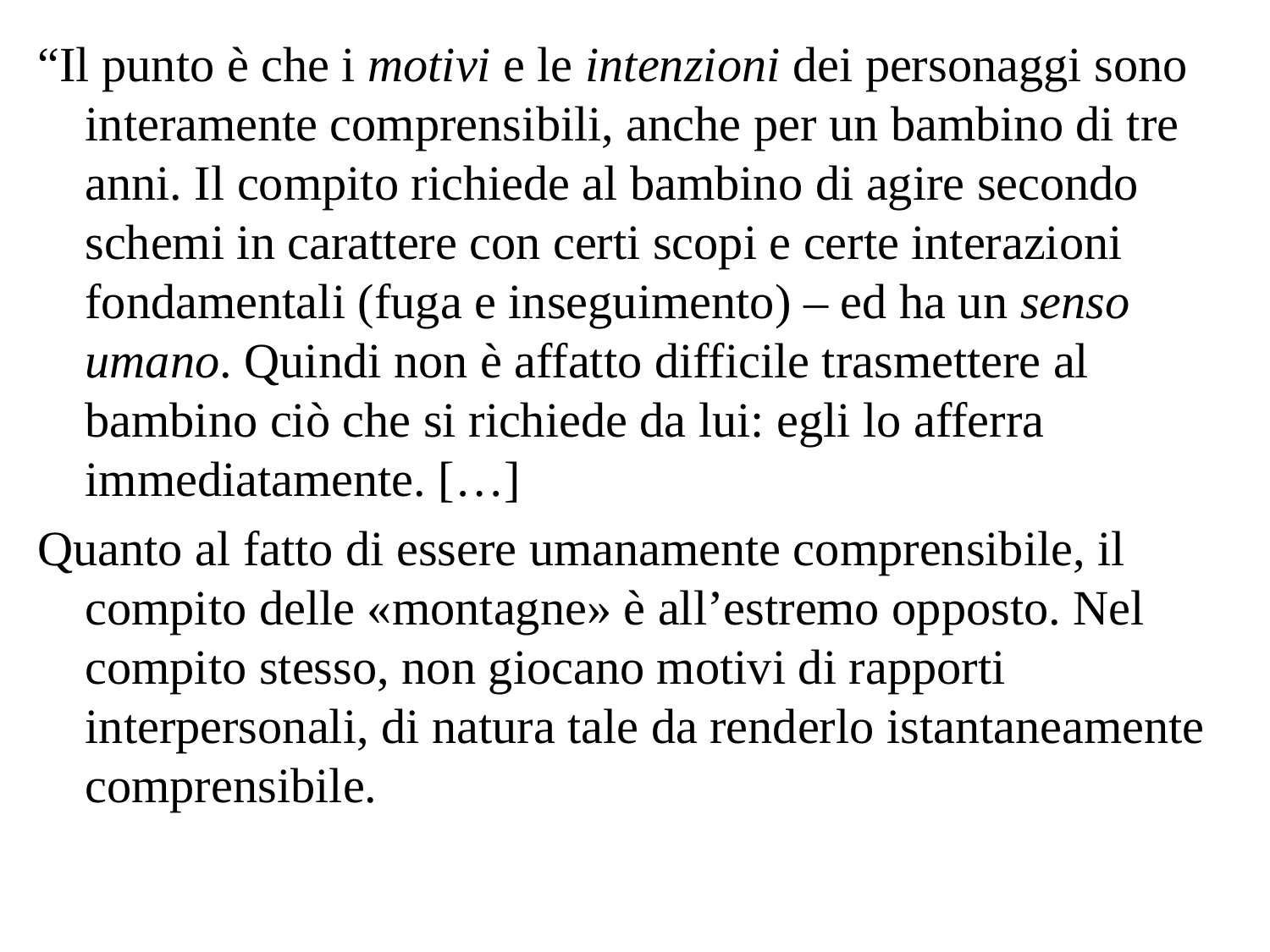

“Il punto è che i motivi e le intenzioni dei personaggi sono interamente comprensibili, anche per un bambino di tre anni. Il compito richiede al bambino di agire secondo schemi in carattere con certi scopi e certe interazioni fondamentali (fuga e inseguimento) – ed ha un senso umano. Quindi non è affatto difficile trasmettere al bambino ciò che si richiede da lui: egli lo afferra immediatamente. […]
Quanto al fatto di essere umanamente comprensibile, il compito delle «montagne» è all’estremo opposto. Nel compito stesso, non giocano motivi di rapporti interpersonali, di natura tale da renderlo istantaneamente comprensibile.